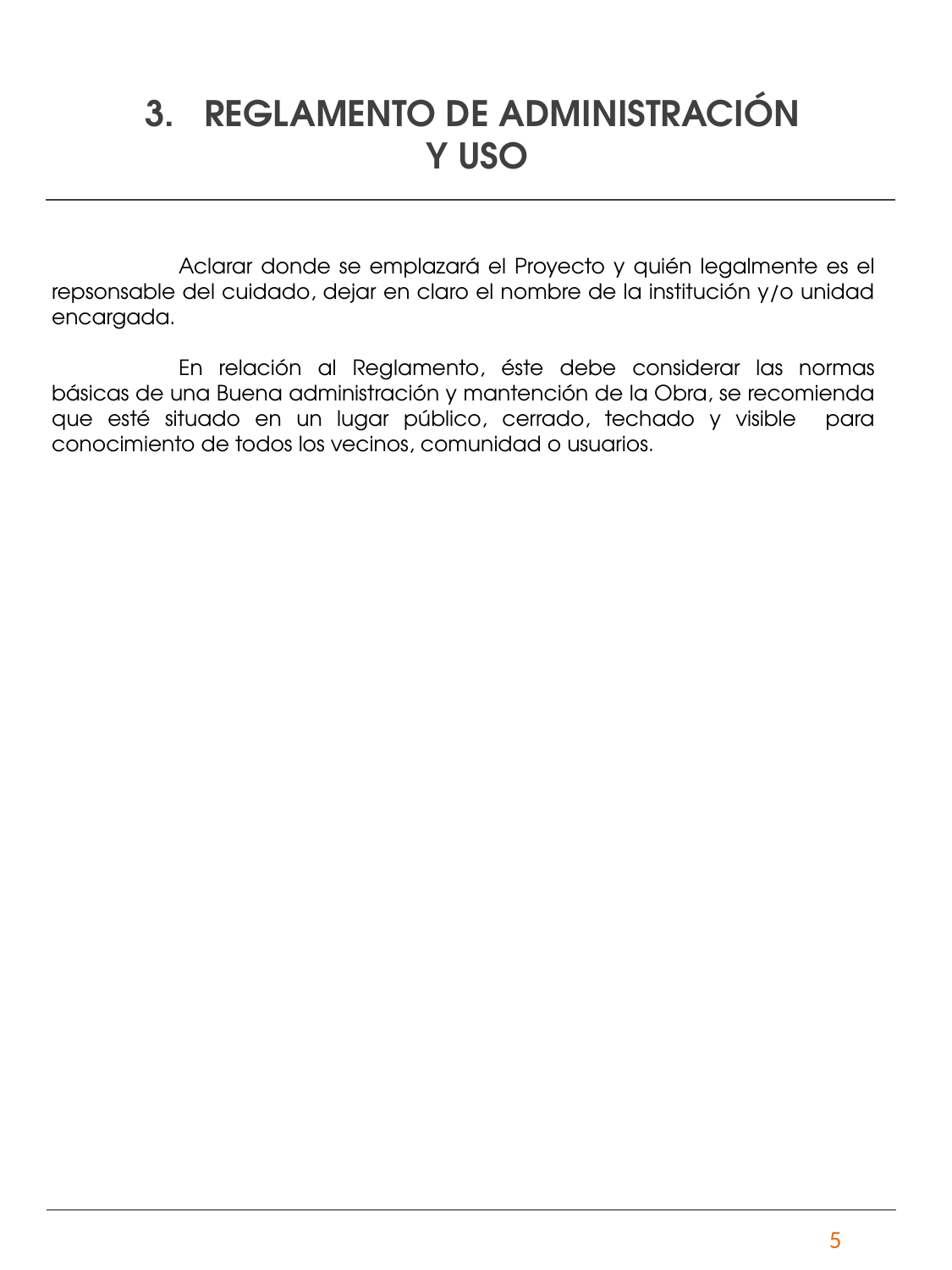

3.   REGLAMENTO DE ADMINISTRACIÓN
Y USO

	Aclarar donde se emplazará el Proyecto y quién legalmente es el repsonsable del cuidado, dejar en claro el nombre de la institución y/o unidad encargada.

	En relación al Reglamento, éste debe considerar las normas básicas de una Buena administración y mantención de la Obra, se recomienda que esté situado en un lugar público, cerrado, techado y visible  para conocimiento de todos los vecinos, comunidad o usuarios.

5